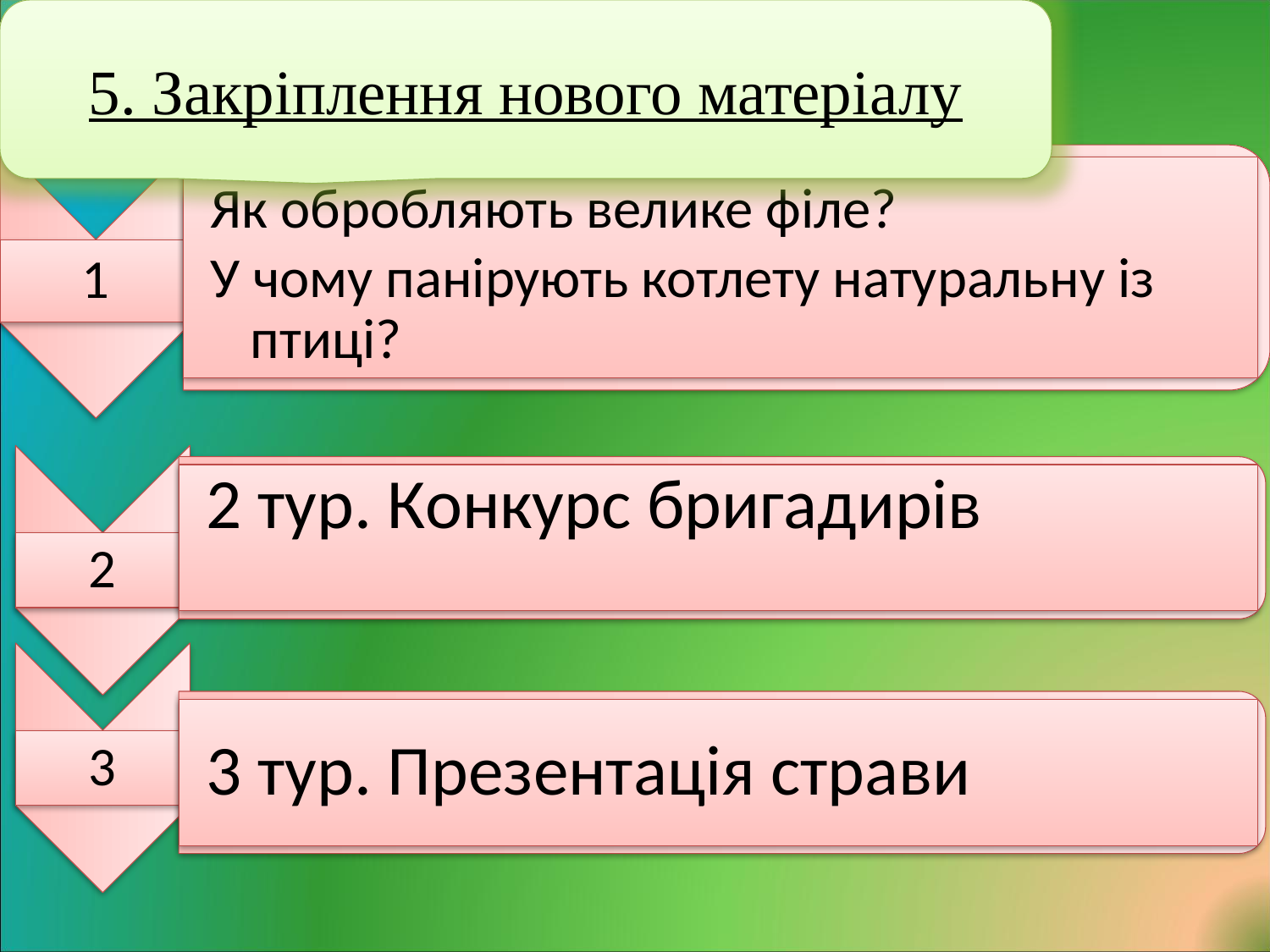

5. Закріплення нового матеріалу

1

Як обробляють велике філе?
У чому панірують котлету натуральну із птиці?

2

2 тур. Конкурс бригадирів

3

3 тур. Презентація страви